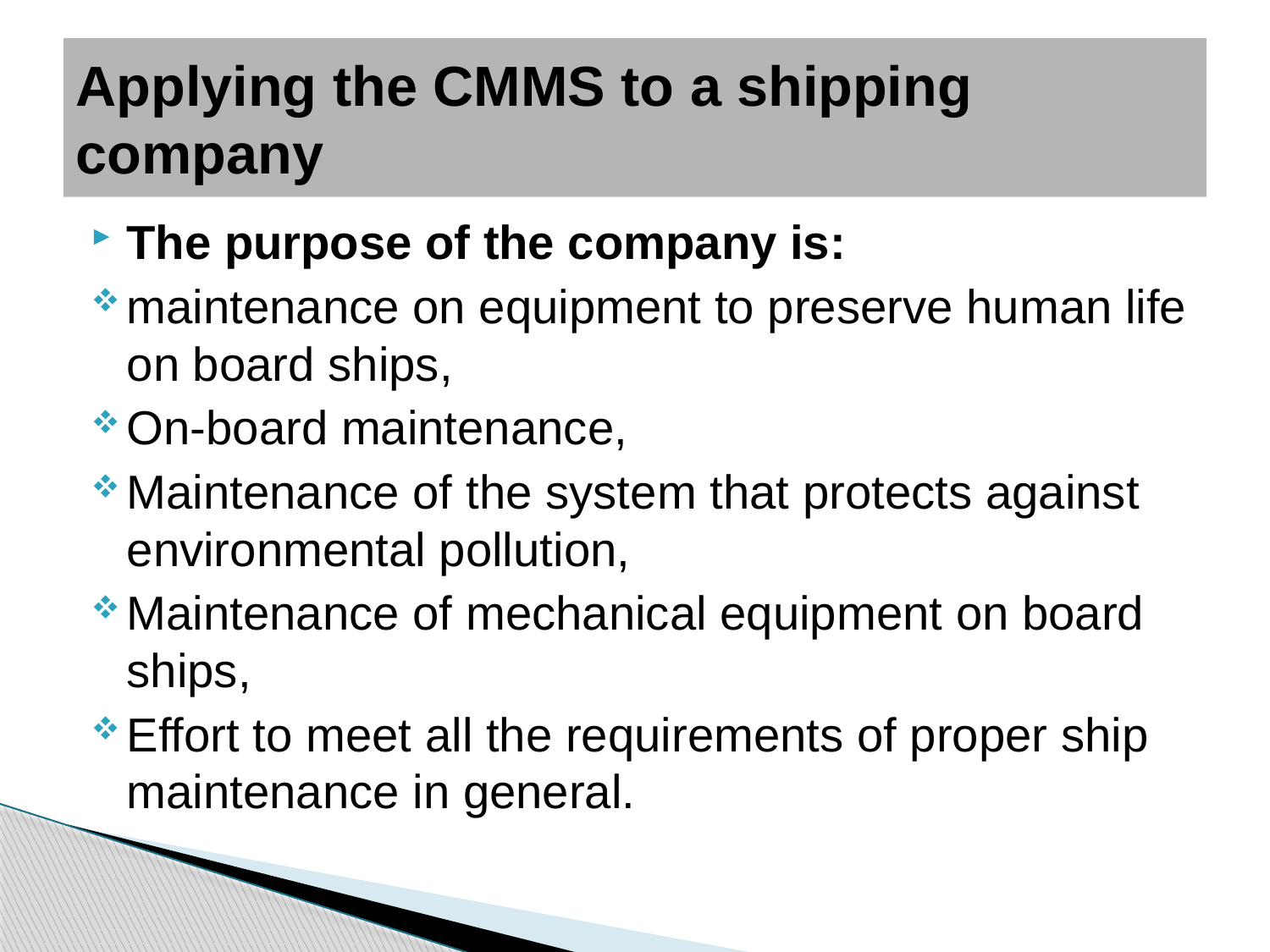

# Applying the CMMS to a shipping company
The purpose of the company is:
maintenance on equipment to preserve human life on board ships,
On-board maintenance,
Maintenance of the system that protects against environmental pollution,
Maintenance of mechanical equipment on board ships,
Effort to meet all the requirements of proper ship maintenance in general.